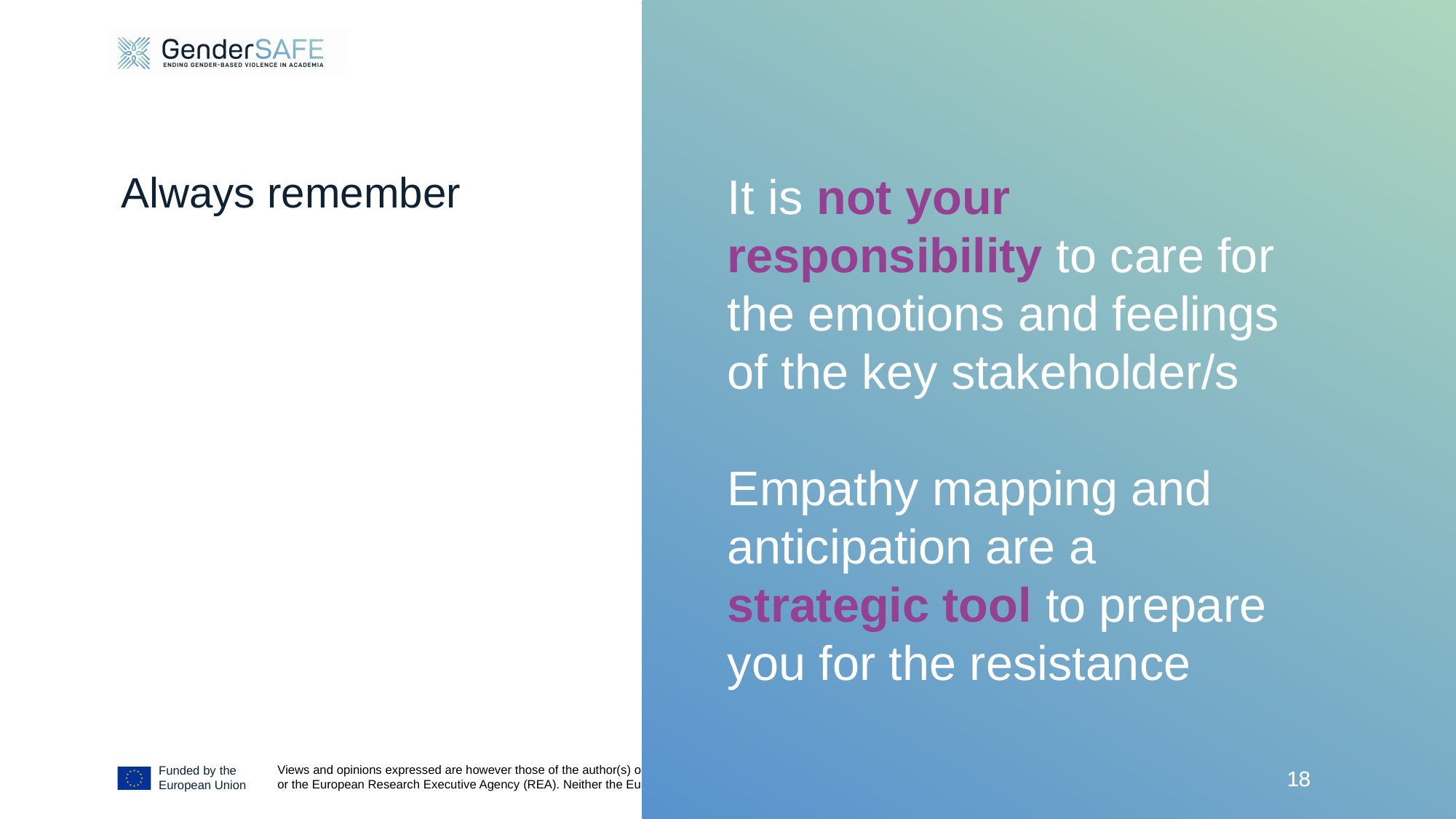

# Always remember
It is not your responsibility to care for the emotions and feelings of the key stakeholder/s

Empathy mapping and anticipation are a strategic tool to prepare you for the resistance
18